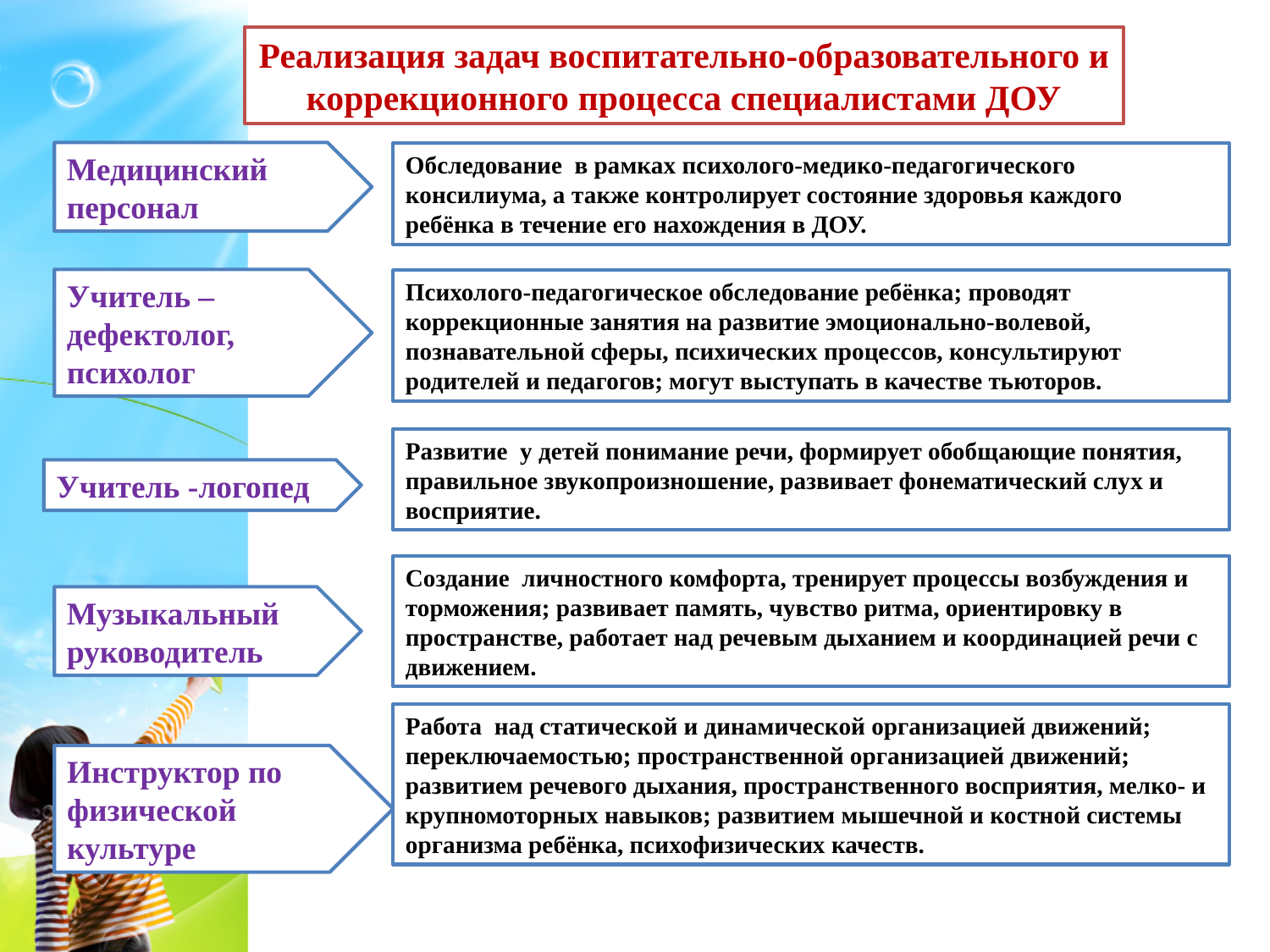

Реализация задач воспитательно-образовательного и коррекционного процесса специалистами ДОУ
Медицинский персонал
Обследование  в рамках психолого-медико-педагогического консилиума, а также контролирует состояние здоровья каждого ребёнка в течение его нахождения в ДОУ.
Учитель –дефектолог, психолог
Психолого-педагогическое обследование ребёнка; проводят коррекционные занятия на развитие эмоционально-волевой, познавательной сферы, психических процессов, консультируют родителей и педагогов; могут выступать в качестве тьюторов.
Развитие  у детей понимание речи, формирует обобщающие понятия, правильное звукопроизношение, развивает фонематический слух и восприятие.
Учитель -логопед
Создание  личностного комфорта, тренирует процессы возбуждения и торможения; развивает память, чувство ритма, ориентировку в пространстве, работает над речевым дыханием и координацией речи с движением.
Музыкальный руководитель
Работа  над статической и динамической организацией движений; переключаемостью; пространственной организацией движений; развитием речевого дыхания, пространственного восприятия, мелко- и крупномоторных навыков; развитием мышечной и костной системы организма ребёнка, психофизических качеств.
Инструктор по физической культуре